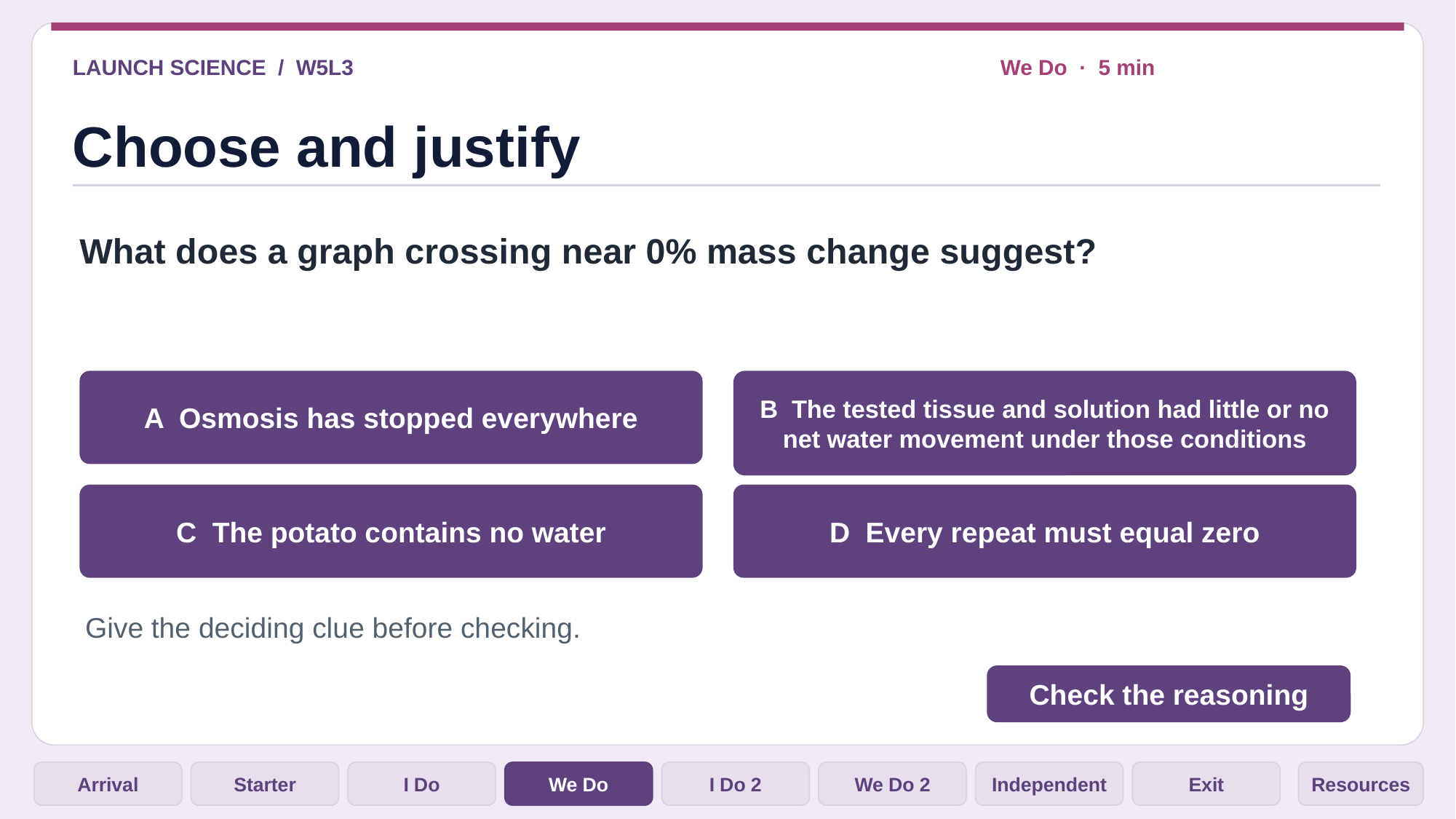

LAUNCH SCIENCE  /  W5L3
We Do  ·  5 min
Choose and justify

What does a graph crossing near 0% mass change suggest?
A  Osmosis has stopped everywhere
B  The tested tissue and solution had little or no net water movement under those conditions
C  The potato contains no water
D  Every repeat must equal zero
Give the deciding clue before checking.
Check the reasoning
Arrival
Starter
I Do
We Do
I Do 2
We Do 2
Independent
Exit
Resources